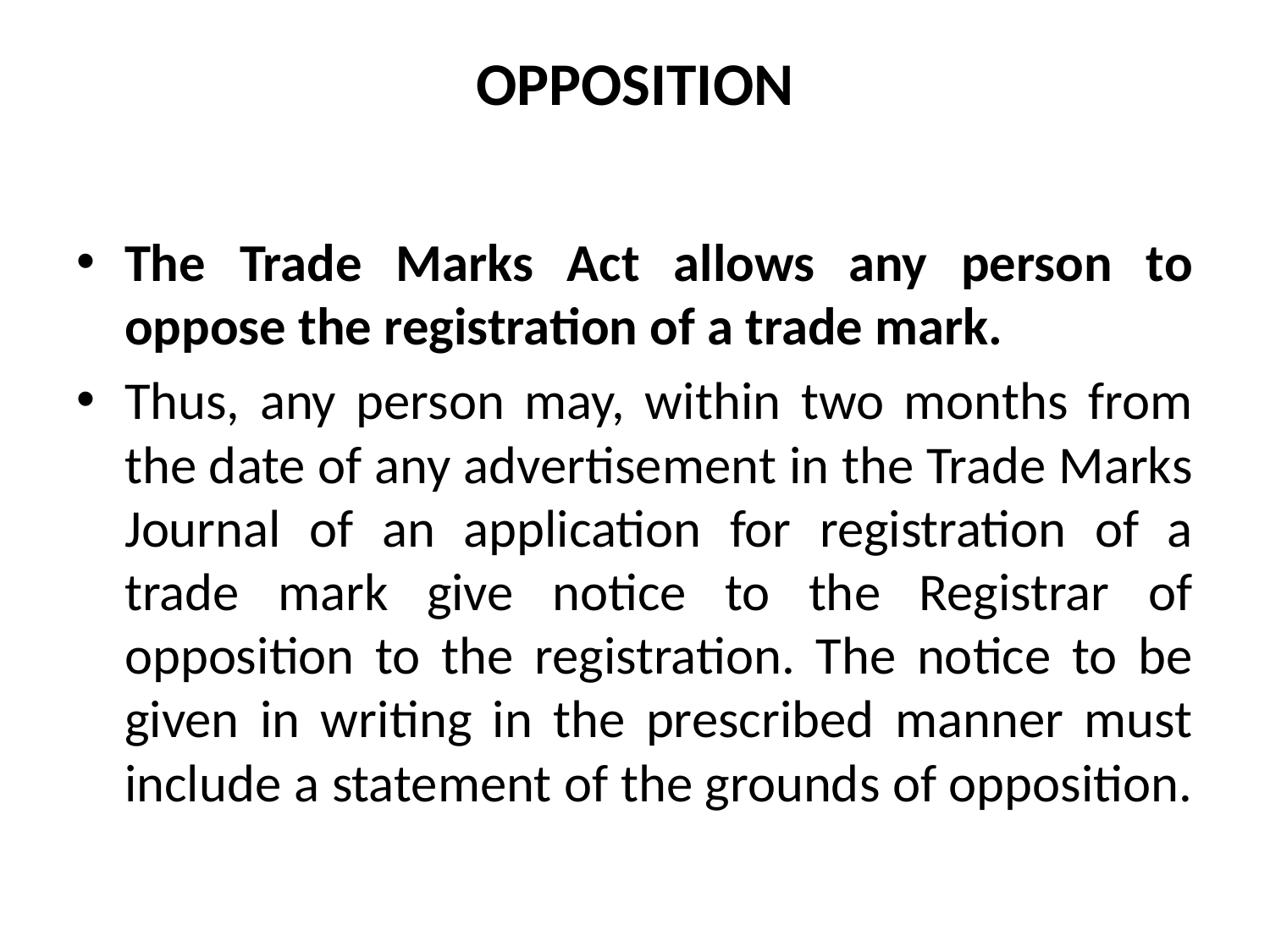

# OPPOSITION
The Trade Marks Act allows any person to oppose the registration of a trade mark.
Thus, any person may, within two months from the date of any advertisement in the Trade Marks Journal of an application for registration of a trade mark give notice to the Registrar of opposition to the registration. The notice to be given in writing in the prescribed manner must include a statement of the grounds of opposition.